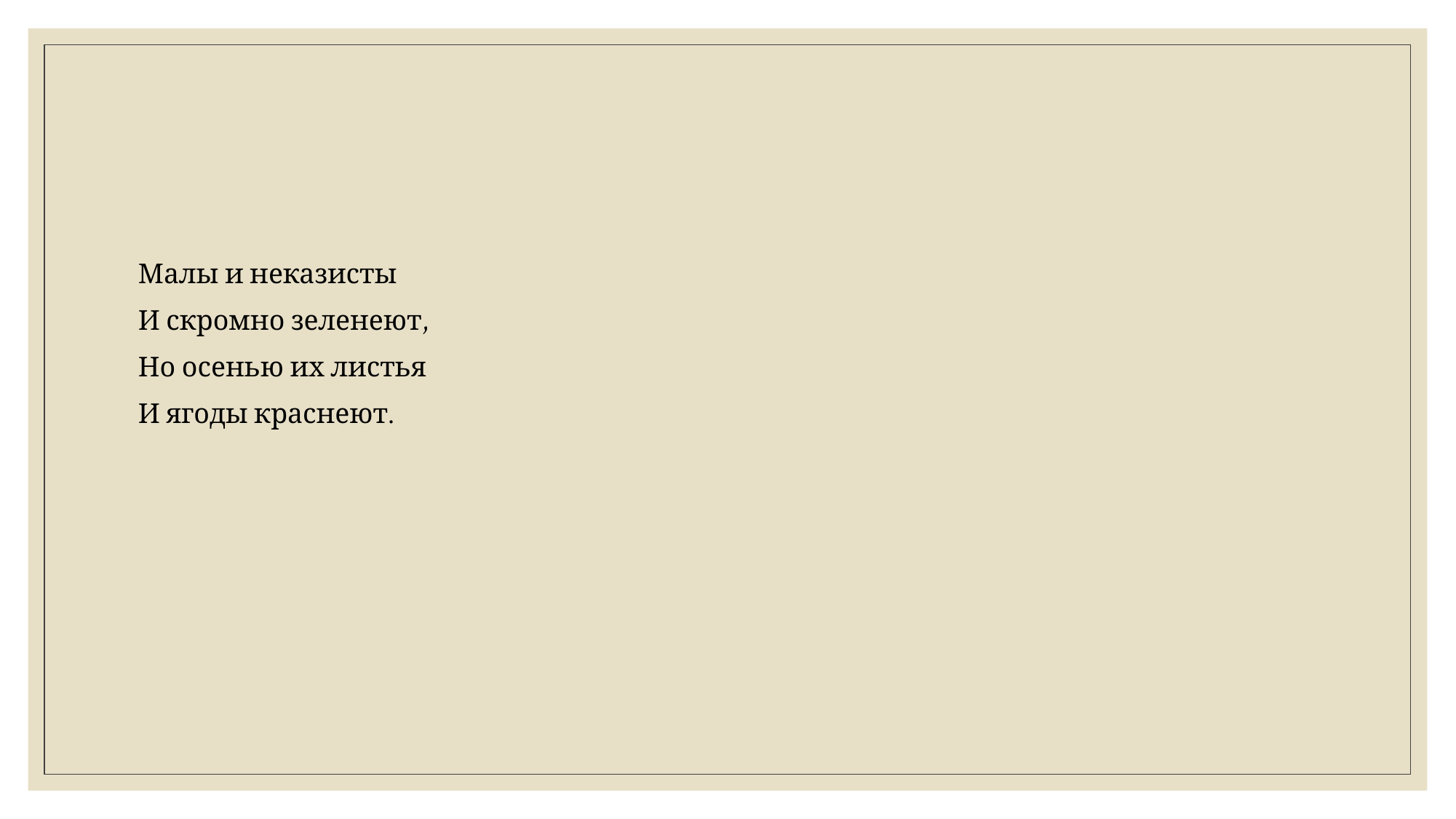

Малы и неказисты
И скромно зеленеют,
Но осенью их листья
И ягоды краснеют.